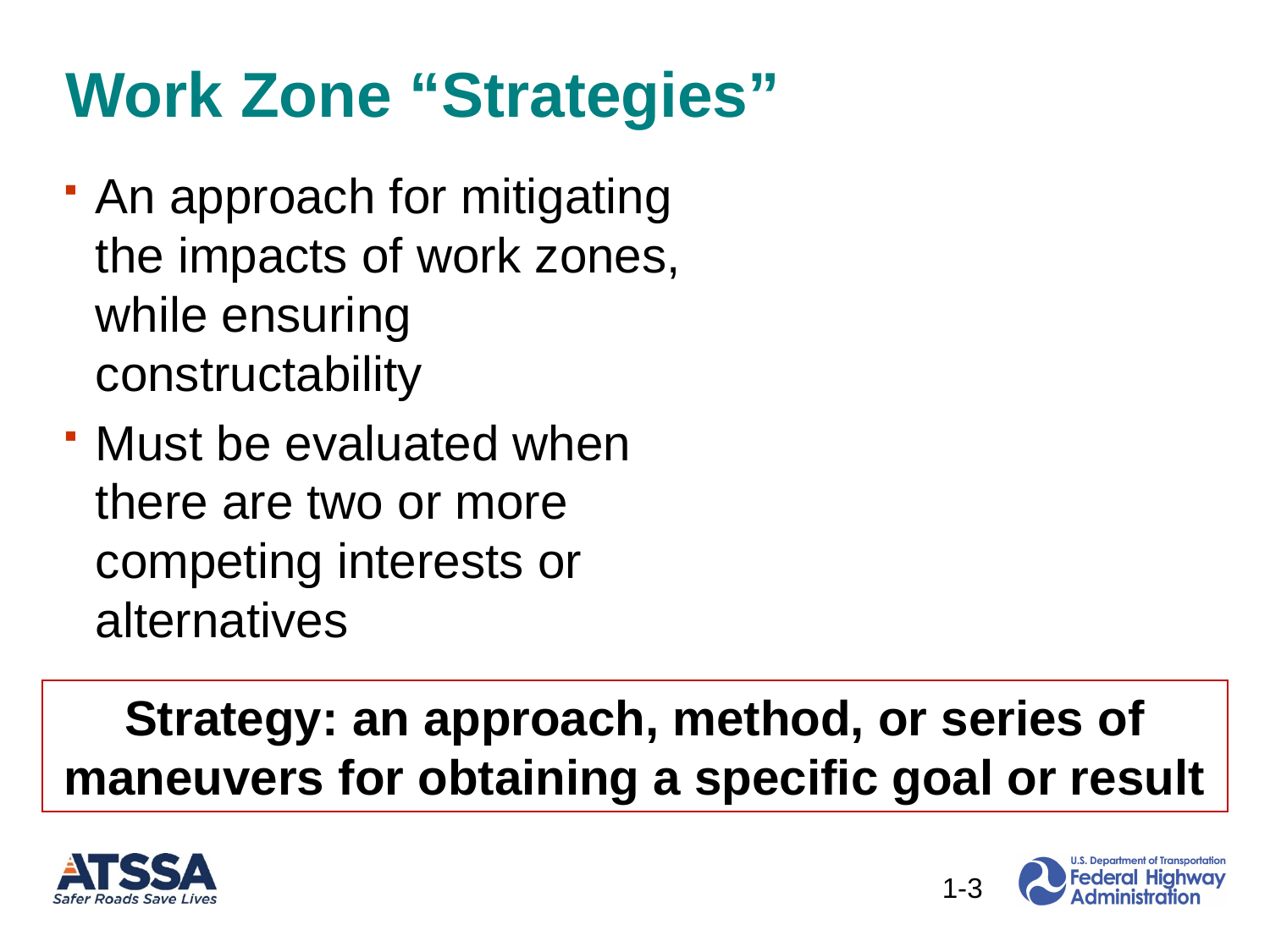

# Work Zone “Strategies”
An approach for mitigating the impacts of work zones, while ensuring constructability
Must be evaluated when there are two or more competing interests or alternatives
Strategy: an approach, method, or series of maneuvers for obtaining a specific goal or result